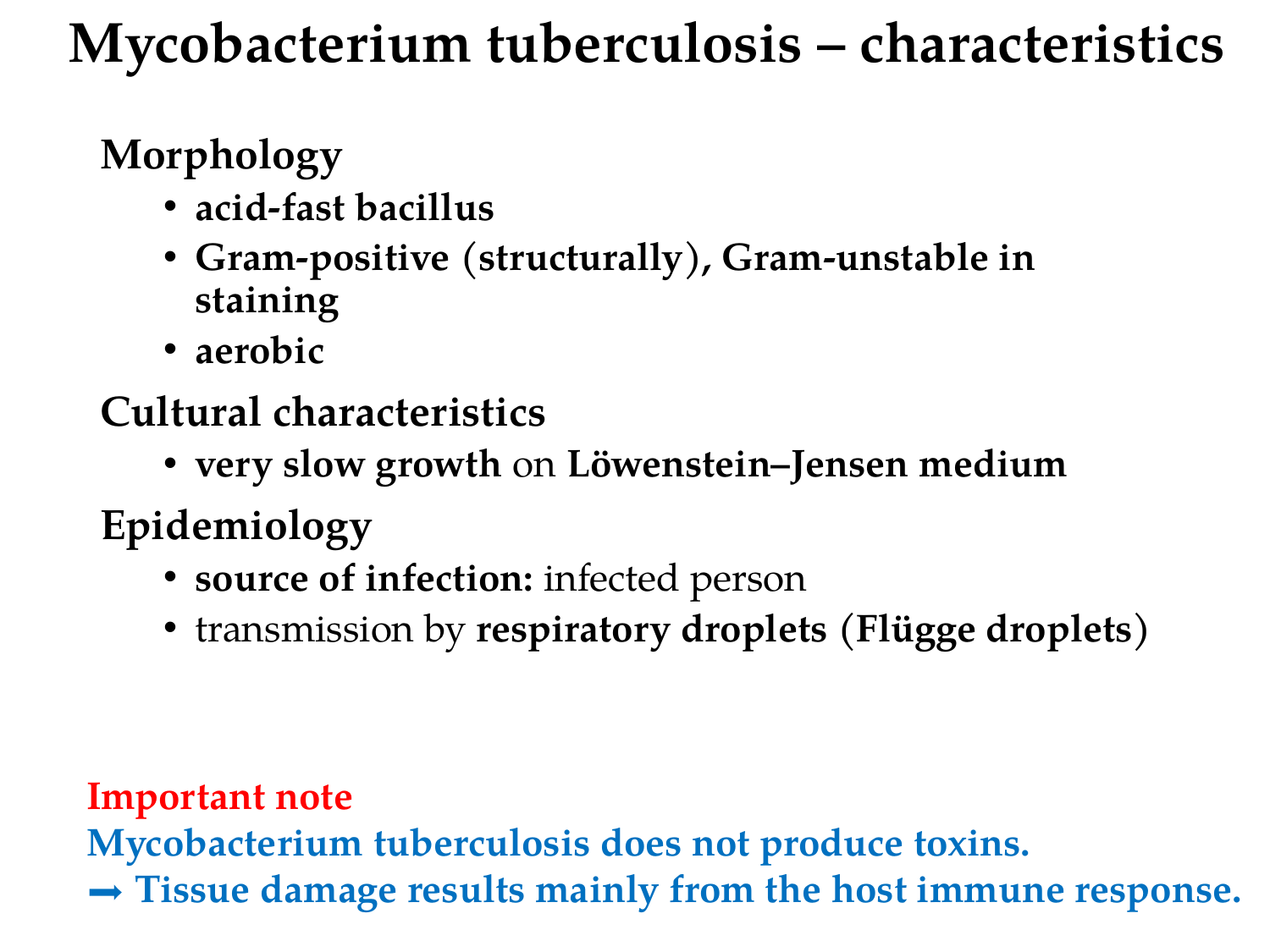

# Mycobacterium tuberculosis – characteristics
Morphology
acid-fast bacillus
Gram-positive (structurally), Gram-unstable in staining
aerobic
Cultural characteristics
very slow growth on Löwenstein–Jensen medium
Epidemiology
source of infection: infected person
transmission by respiratory droplets (Flügge droplets)

Important note
Mycobacterium tuberculosis does not produce toxins.
➡ Tissue damage results mainly from the host immune response.